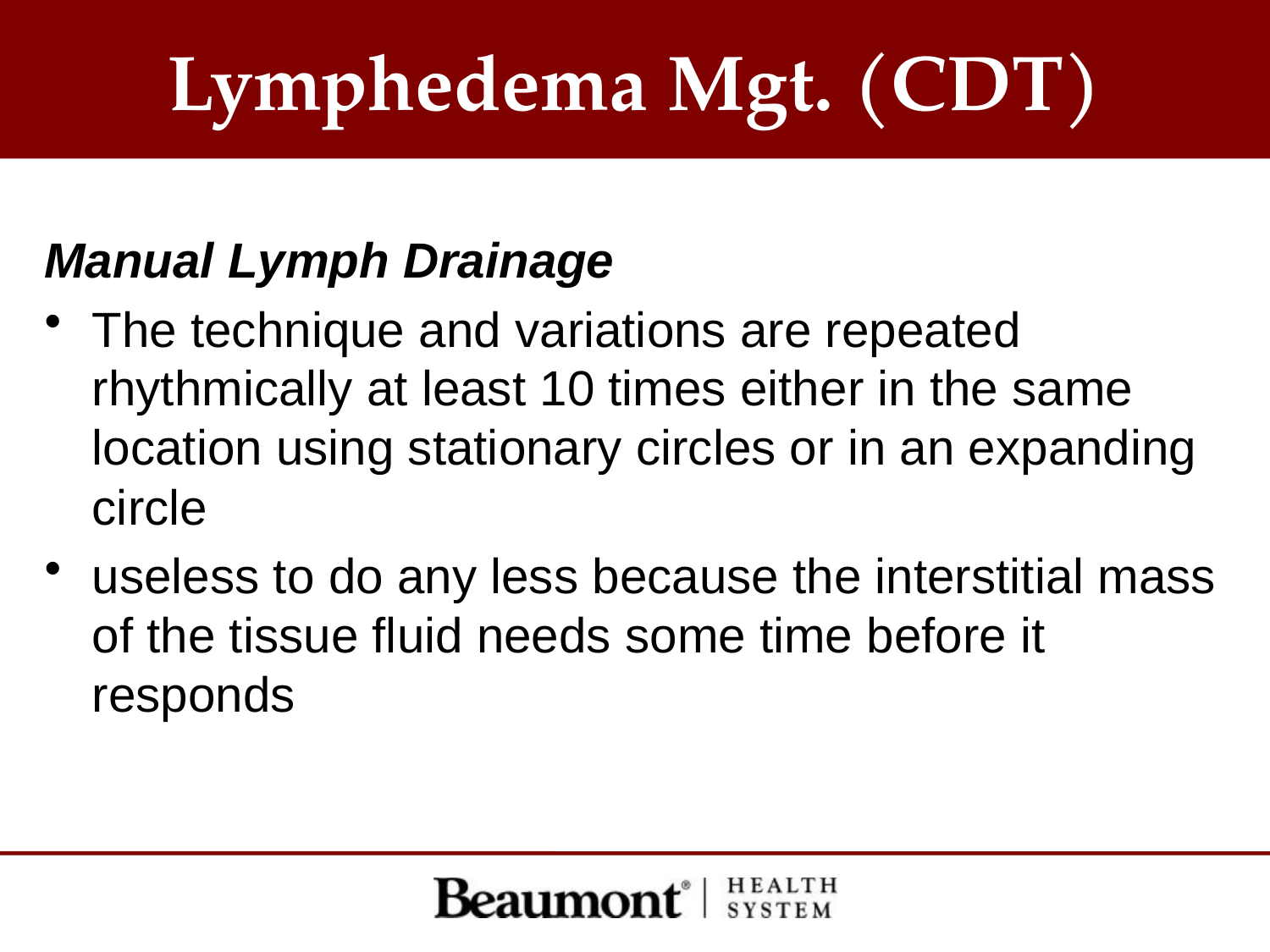

# Lymphedema Mgt. (CDT)
Manual Lymph Drainage
The technique and variations are repeated rhythmically at least 10 times either in the same location using stationary circles or in an expanding circle
useless to do any less because the interstitial mass of the tissue fluid needs some time before it responds